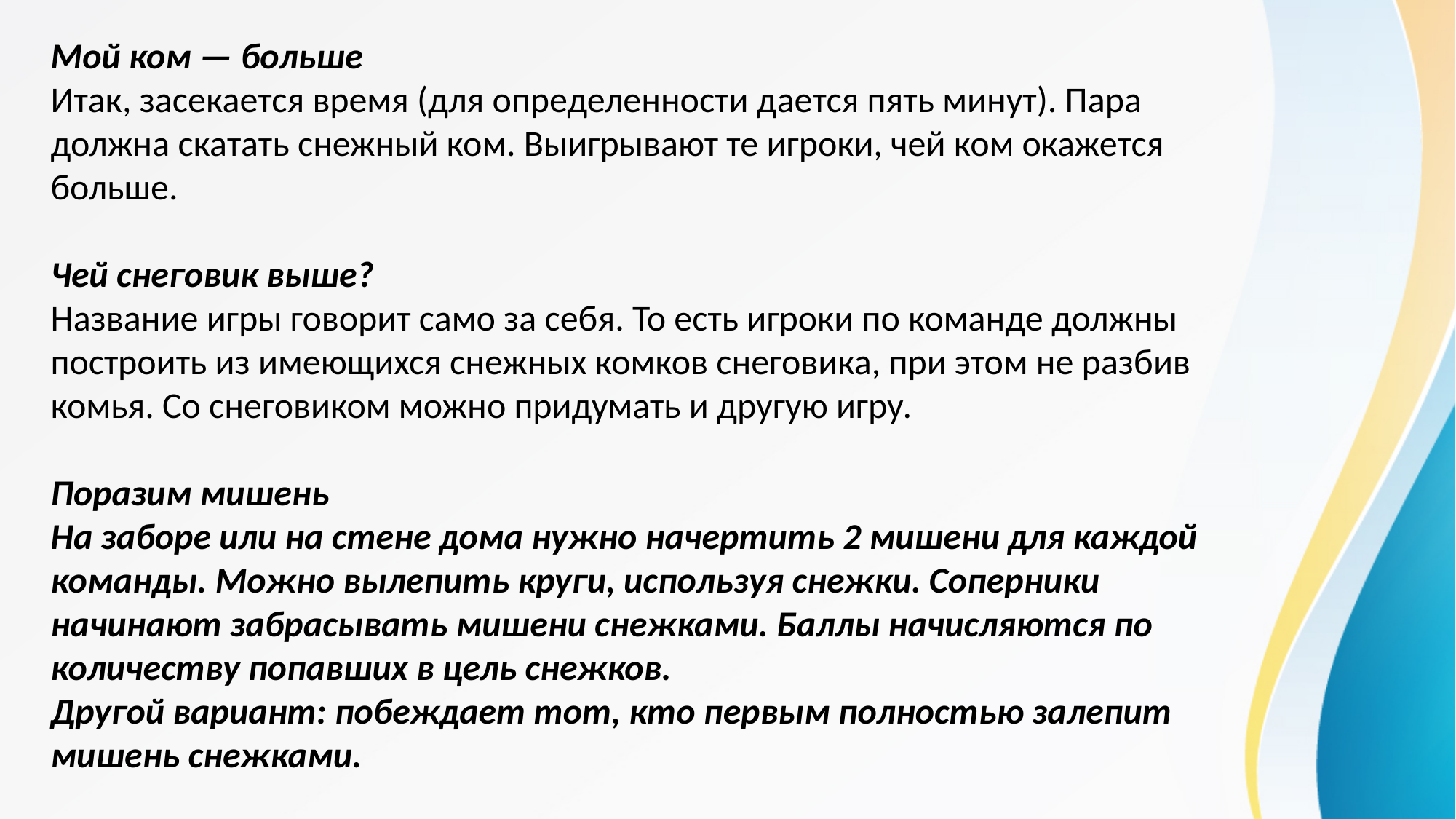

Мой ком — больше
Итак, засекается время (для определенности дается пять минут). Пара должна скатать снежный ком. Выигрывают те игроки, чей ком окажется больше.

Чей снеговик выше?
Название игры говорит само за себя. То есть игроки по команде должны построить из имеющихся снежных комков снеговика, при этом не разбив комья. Со снеговиком можно придумать и другую игру.

Поразим мишеньНа заборе или на стене дома нужно начертить 2 мишени для каждой команды. Можно вылепить круги, используя снежки. Соперники начинают забрасывать мишени снежками. Баллы начисляются по количеству попавших в цель снежков.Другой вариант: побеждает тот, кто первым полностью залепит мишень снежками.